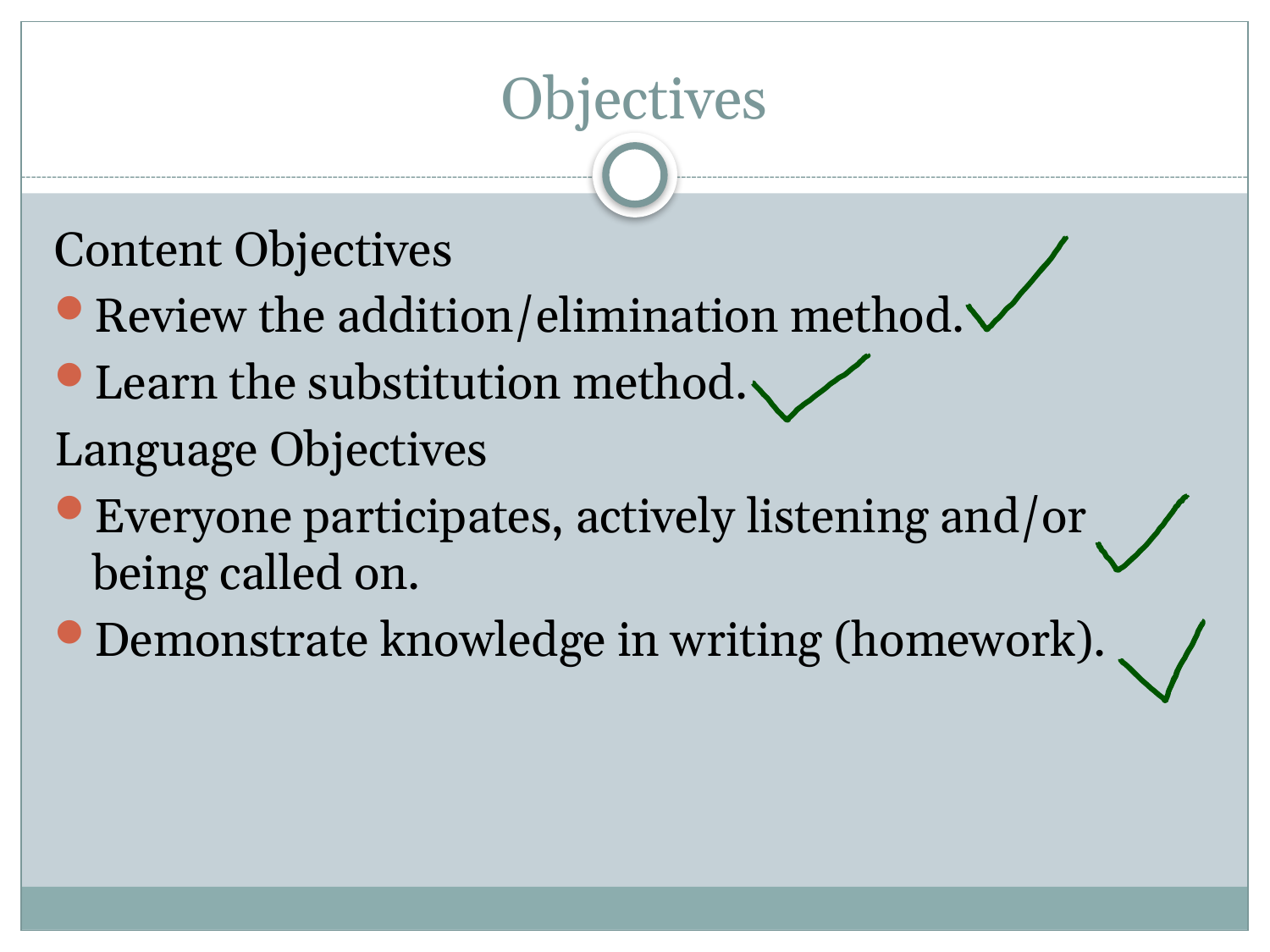

# Objectives
Content Objectives
Review the addition/elimination method.
Learn the substitution method.
Language Objectives
Everyone participates, actively listening and/or being called on.
Demonstrate knowledge in writing (homework).